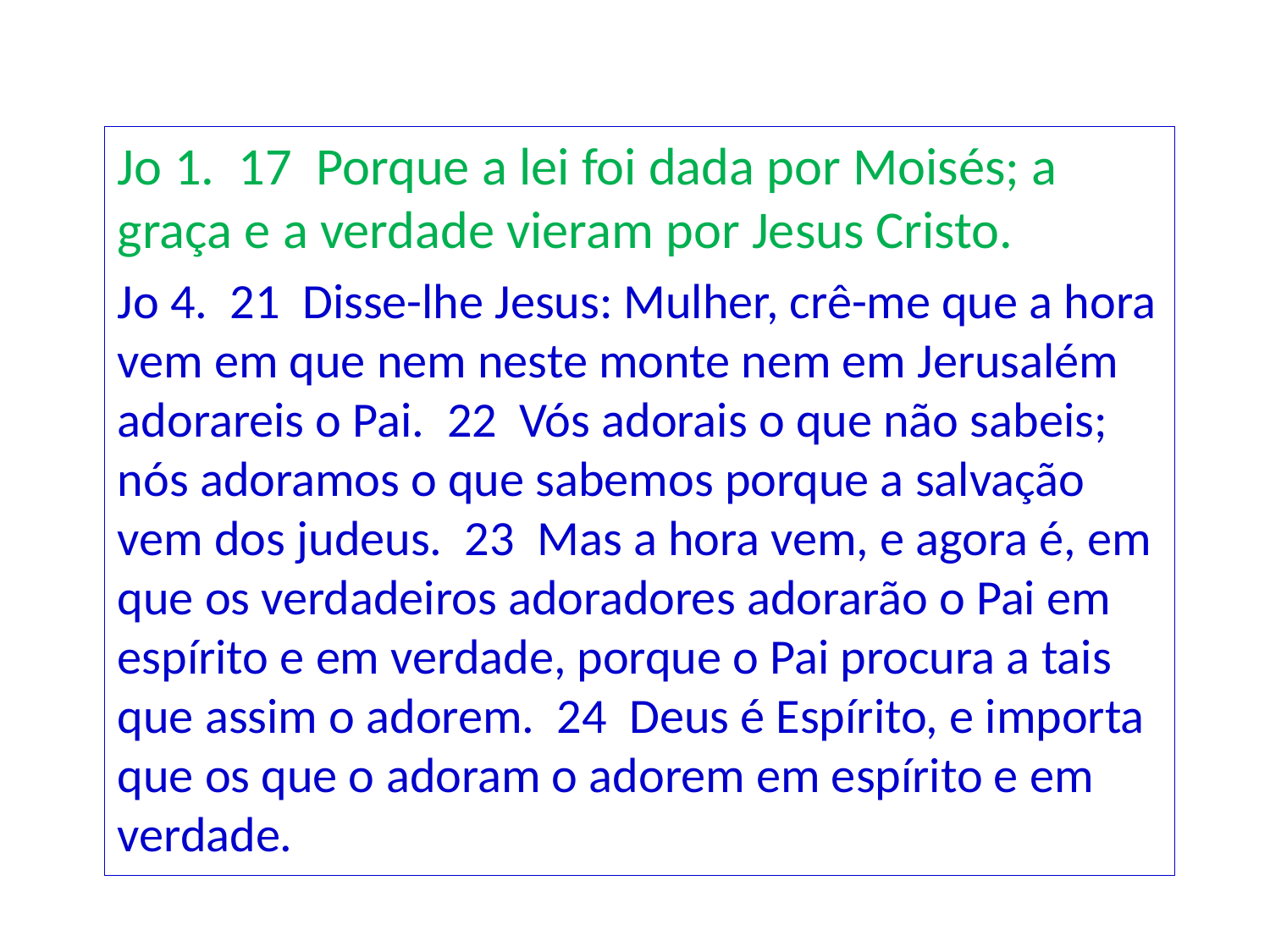

Jo 1.  17  Porque a lei foi dada por Moisés; a graça e a verdade vieram por Jesus Cristo.
Jo 4.  21  Disse-lhe Jesus: Mulher, crê-me que a hora vem em que nem neste monte nem em Jerusalém adorareis o Pai.  22  Vós adorais o que não sabeis; nós adoramos o que sabemos porque a salvação vem dos judeus.  23  Mas a hora vem, e agora é, em que os verdadeiros adoradores adorarão o Pai em espírito e em verdade, porque o Pai procura a tais que assim o adorem.  24  Deus é Espírito, e importa que os que o adoram o adorem em espírito e em verdade.